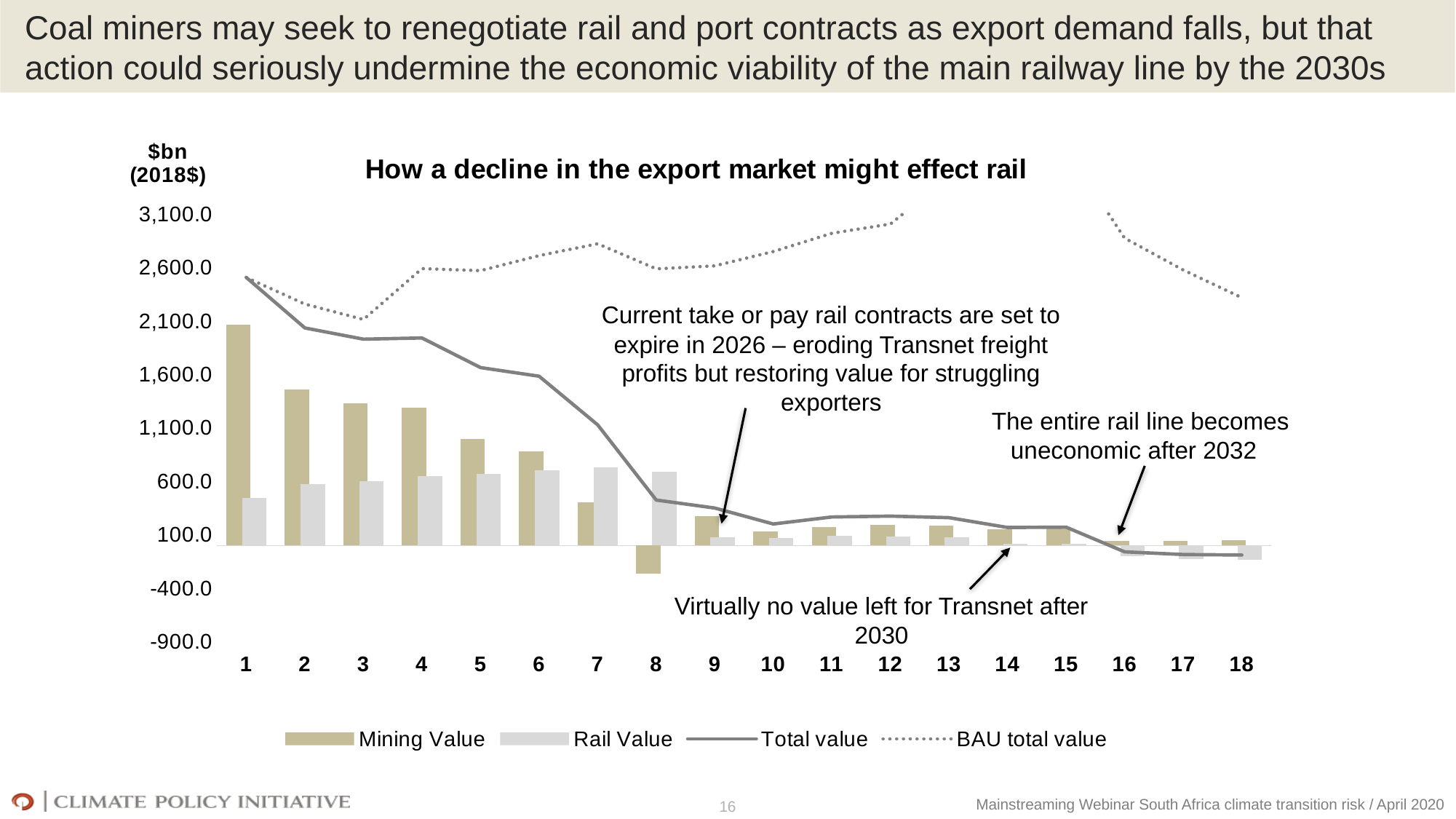

#
Coal miners may seek to renegotiate rail and port contracts as export demand falls, but that action could seriously undermine the economic viability of the main railway line by the 2030s

### Chart: How a decline in the export market might effect rail

| Category |  |  |  |  |
|---|---|---|---|---|
Current take or pay rail contracts are set to expire in 2026 – eroding Transnet freight profits but restoring value for struggling exporters
The entire rail line becomes uneconomic after 2032
Virtually no value left for Transnet after 2030
16